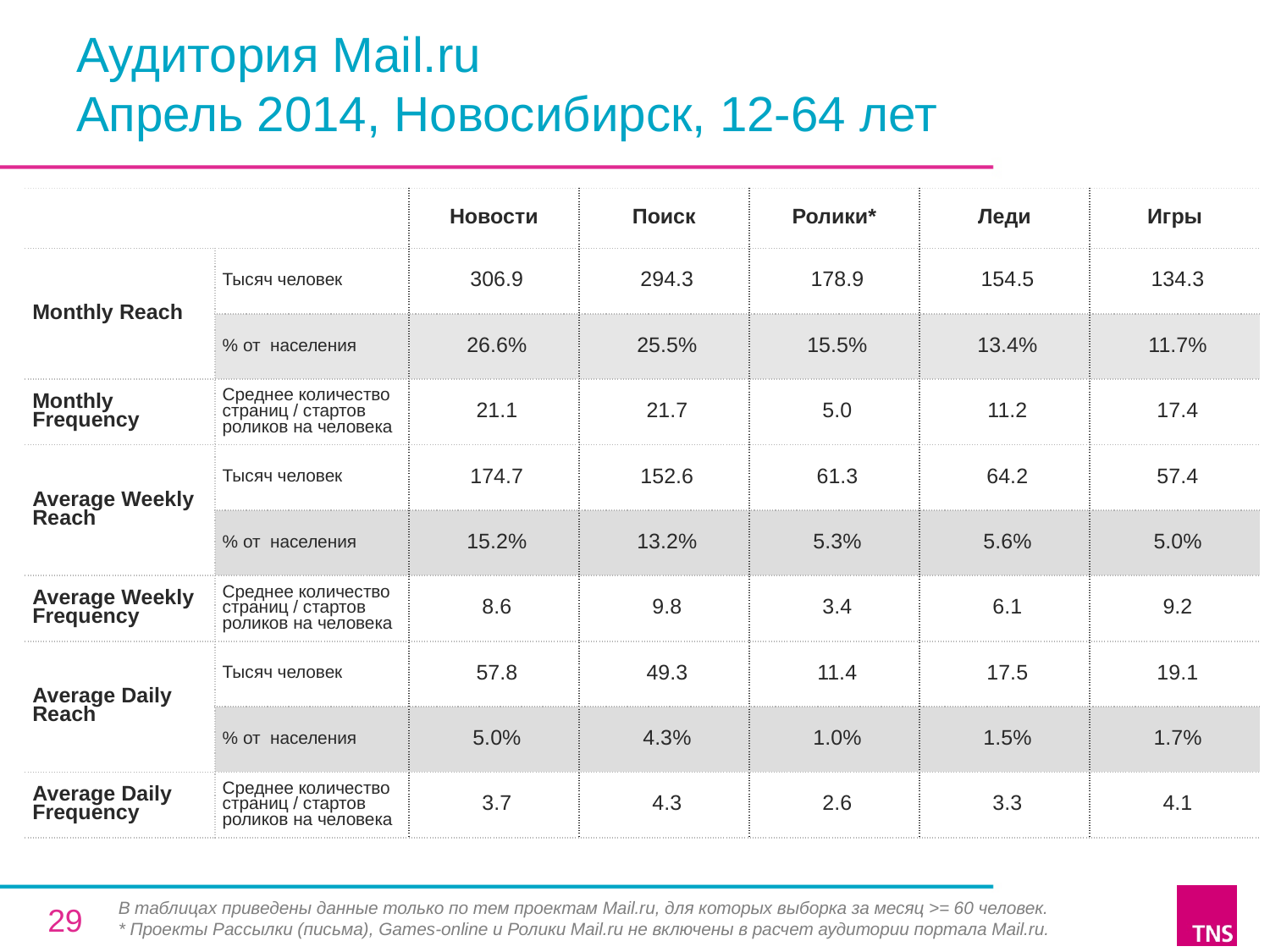

# Аудитория Mail.ru Апрель 2014, Новосибирск, 12-64 лет
|  |  | Новости | Поиск | Ролики\* | Леди | Игры |
| --- | --- | --- | --- | --- | --- | --- |
| Monthly Reach | Тысяч человек | 306.9 | 294.3 | 178.9 | 154.5 | 134.3 |
|  | % от населения | 26.6% | 25.5% | 15.5% | 13.4% | 11.7% |
| Monthly Frequency | Среднее количество страниц / стартов роликов на человека | 21.1 | 21.7 | 5.0 | 11.2 | 17.4 |
| Average Weekly Reach | Тысяч человек | 174.7 | 152.6 | 61.3 | 64.2 | 57.4 |
|  | % от населения | 15.2% | 13.2% | 5.3% | 5.6% | 5.0% |
| Average Weekly Frequency | Среднее количество страниц / стартов роликов на человека | 8.6 | 9.8 | 3.4 | 6.1 | 9.2 |
| Average Daily Reach | Тысяч человек | 57.8 | 49.3 | 11.4 | 17.5 | 19.1 |
|  | % от населения | 5.0% | 4.3% | 1.0% | 1.5% | 1.7% |
| Average Daily Frequency | Среднее количество страниц / стартов роликов на человека | 3.7 | 4.3 | 2.6 | 3.3 | 4.1 |
В таблицах приведены данные только по тем проектам Mail.ru, для которых выборка за месяц >= 60 человек.
* Проекты Рассылки (письма), Games-online и Ролики Mail.ru не включены в расчет аудитории портала Mail.ru.
29